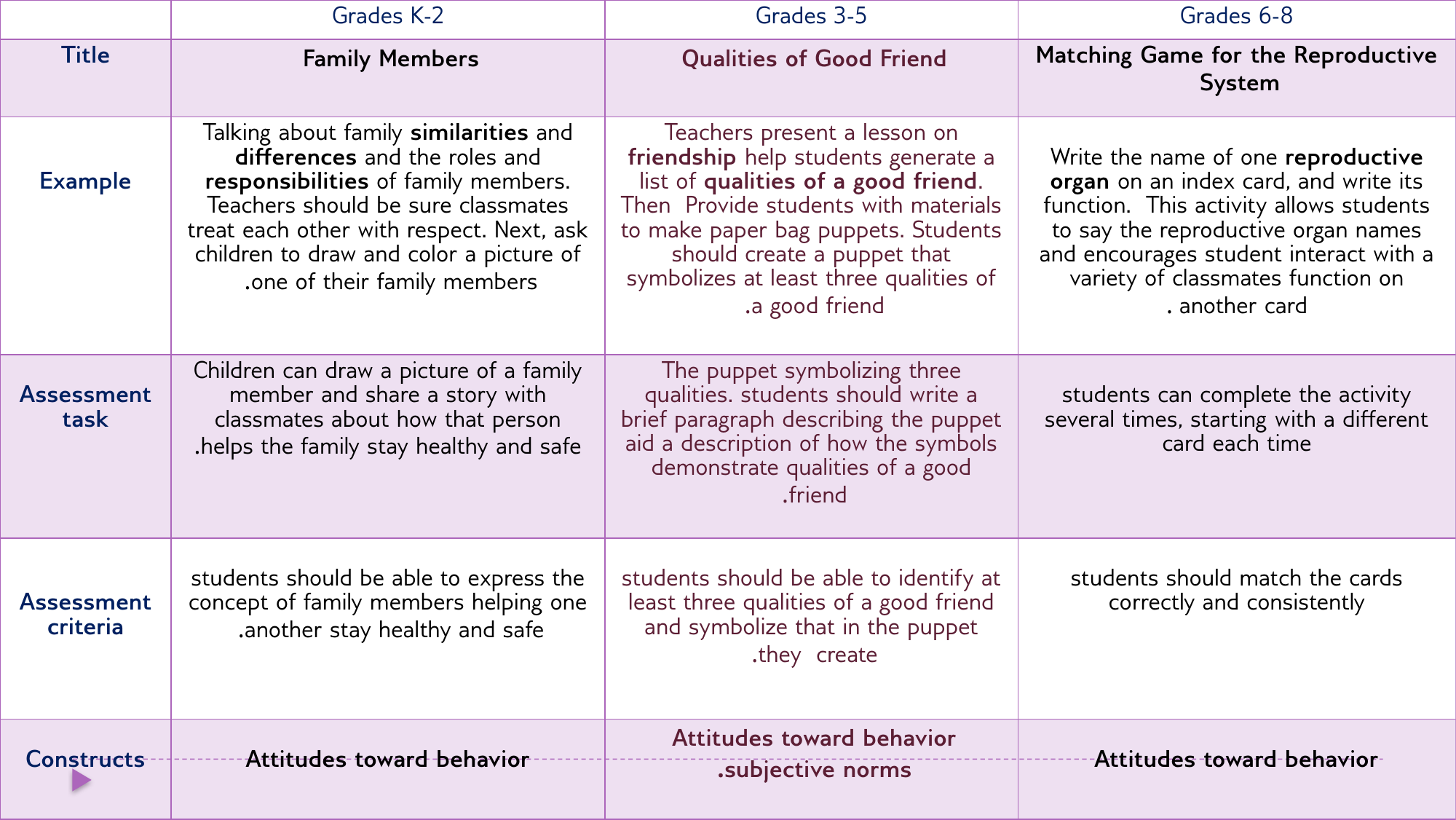

|  | Grades K-2 | Grades 3-5 | Grades 6-8 |
| --- | --- | --- | --- |
| Title | Family Members | Qualities of Good Friend | Matching Game for the Reproductive System |
| Example | Talking about family similarities and differences and the roles and responsibilities of family members. Teachers should be sure classmates treat each other with respect. Next, ask children to draw and color a picture of one of their family members. | Teachers present a lesson on friendship help students generate a list of qualities of a good friend. Then Provide students with materials to make paper bag puppets. Students should create a puppet that symbolizes at least three qualities of a good friend. | Write the name of one reproductive organ on an index card, and write its function. This activity allows students to say the reproductive organ names and encourages student interact with a variety of classmates function on another card . |
| Assessment task | Children can draw a picture of a family member and share a story with classmates about how that person helps the family stay healthy and safe. | The puppet symbolizing three qualities. students should write a brief paragraph describing the puppet aid a description of how the symbols demonstrate qualities of a good friend. | students can complete the activity several times, starting with a different card each time |
| Assessment criteria | students should be able to express the concept of family members helping one another stay healthy and safe. | students should be able to identify at least three qualities of a good friend and symbolize that in the puppet they create. | students should match the cards correctly and consistently |
| Constructs | Attitudes toward behavior | Attitudes toward behavior subjective norms. | Attitudes toward behavior |